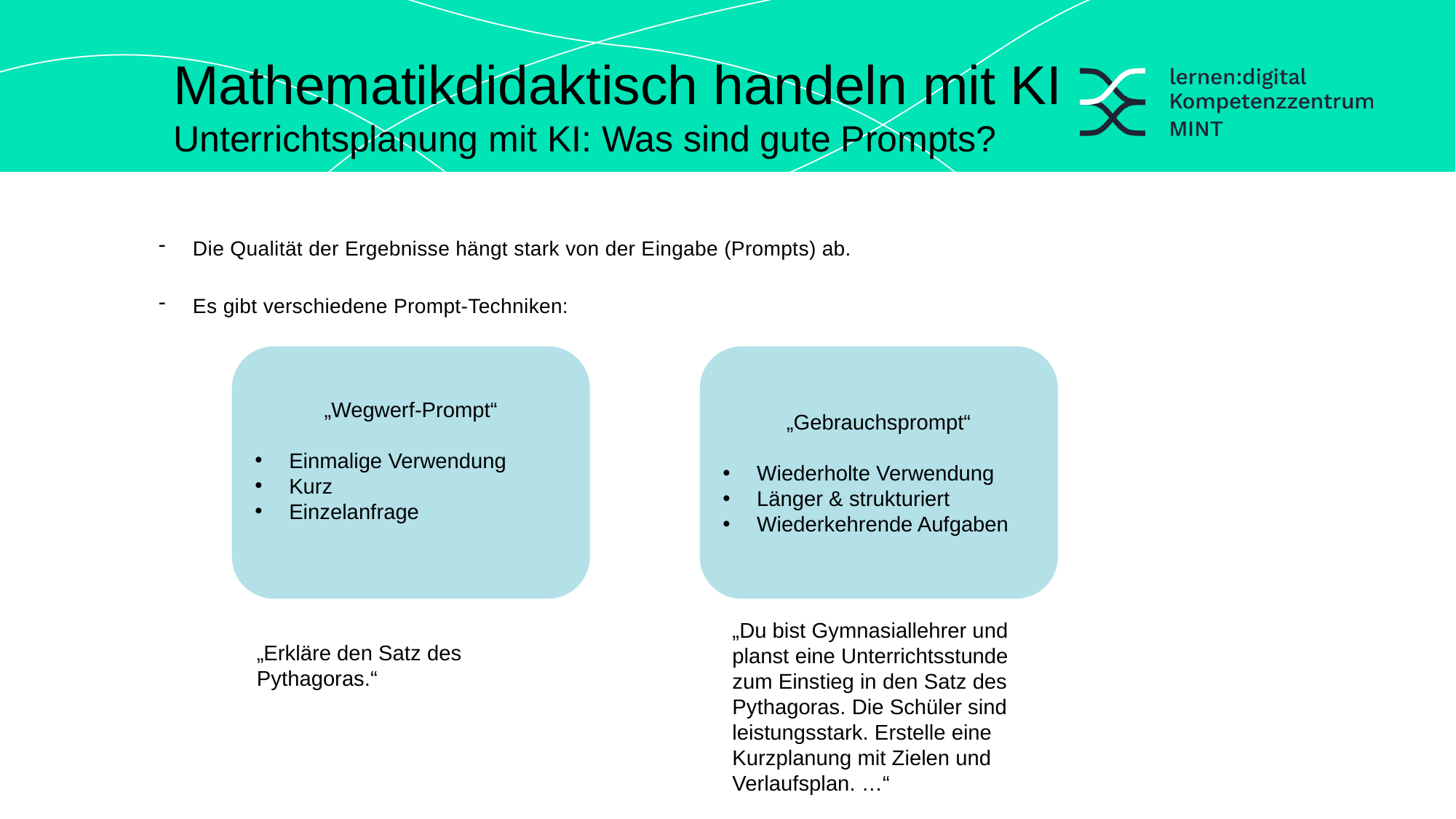

Mathematikdidaktisch handeln mit KI
Unterrichtsplanung mit KI: Was sind gute Prompts?

Die Qualität der Ergebnisse hängt stark von der Eingabe (Prompts) ab.
Es gibt verschiedene Prompt-Techniken:
„Gebrauchsprompt“

Wiederholte Verwendung
Länger & strukturiert
Wiederkehrende Aufgaben
„Wegwerf-Prompt“

Einmalige Verwendung
Kurz
Einzelanfrage

„Du bist Gymnasiallehrer und planst eine Unterrichtsstunde zum Einstieg in den Satz des Pythagoras. Die Schüler sind leistungsstark. Erstelle eine Kurzplanung mit Zielen und Verlaufsplan. …“
„Erkläre den Satz des Pythagoras.“